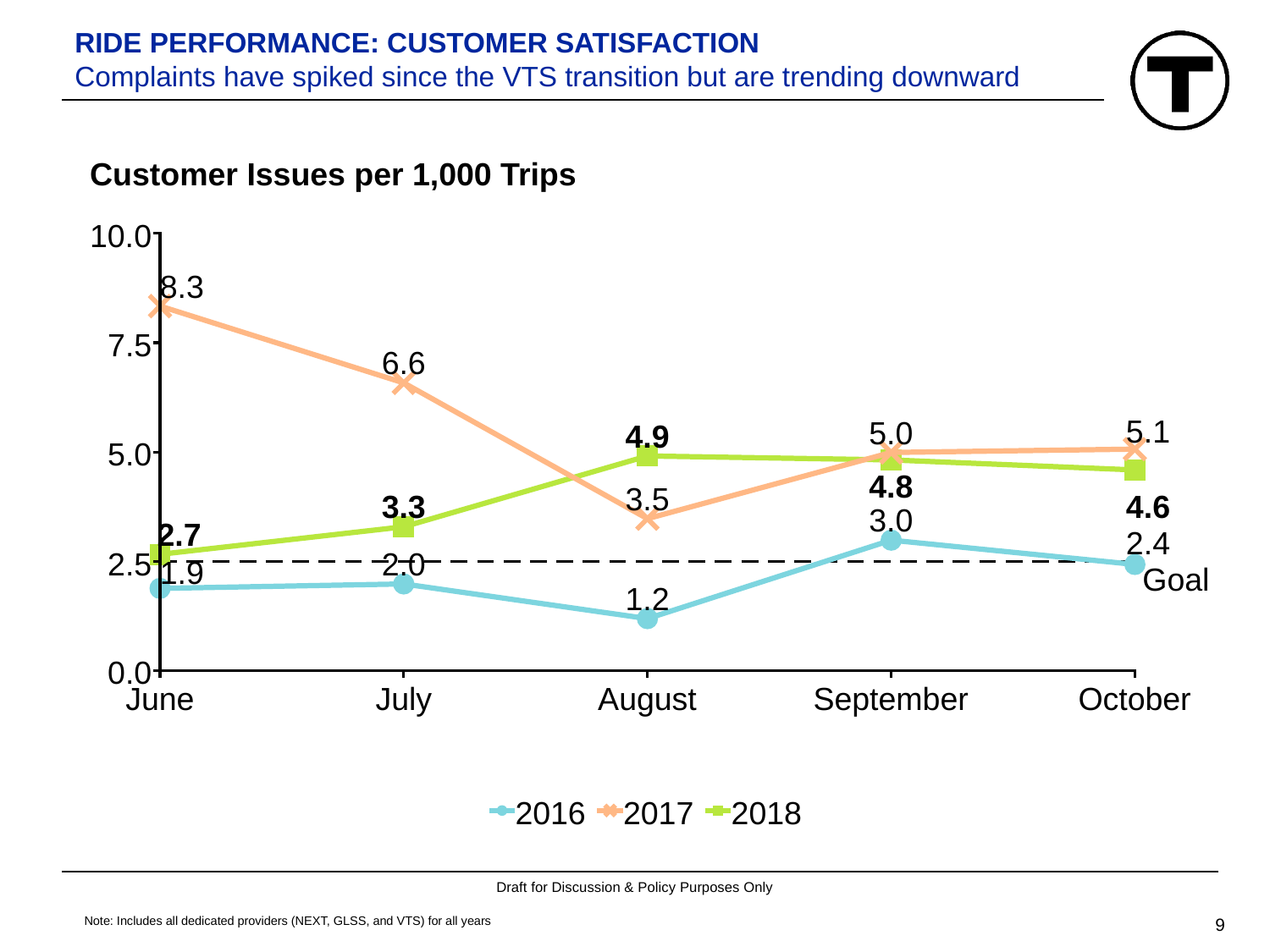

# RIDE PERFORMANCE: CUSTOMER SATISFACTION Complaints have spiked since the VTS transition but are trending downward

Note: Includes all dedicated providers (NEXT, GLSS, and VTS) for all years